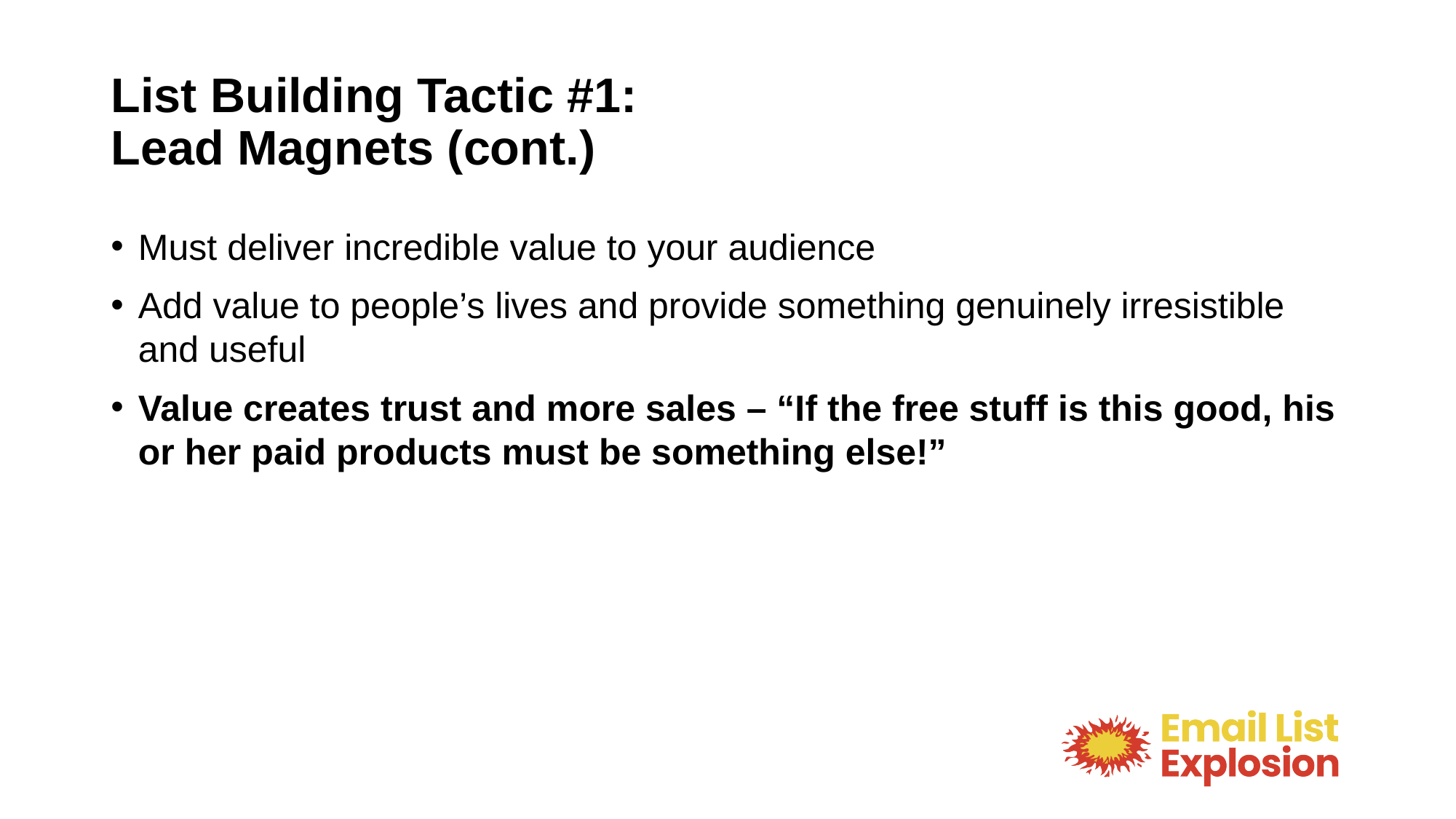

# List Building Tactic #1: Lead Magnets (cont.)
Must deliver incredible value to your audience
Add value to people’s lives and provide something genuinely irresistible and useful
Value creates trust and more sales – “If the free stuff is this good, his or her paid products must be something else!”